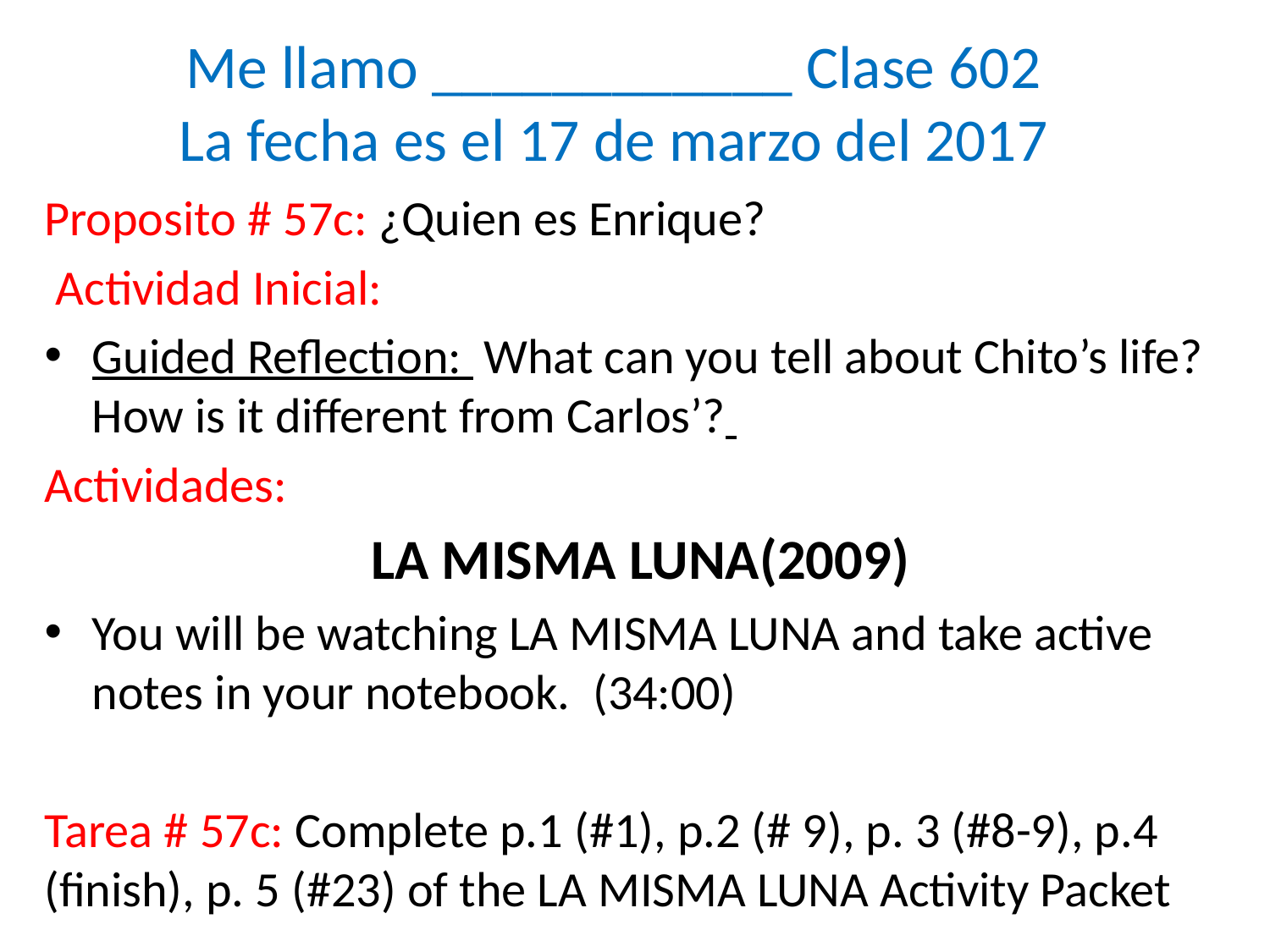

# Me llamo ____________ Clase 602 La fecha es el 17 de marzo del 2017
Proposito # 57c: ¿Quien es Enrique?
 Actividad Inicial:
Guided Reflection:  What can you tell about Chito’s life? How is it different from Carlos’?
Actividades:
LA MISMA LUNA(2009)
You will be watching LA MISMA LUNA and take active notes in your notebook.  (34:00)

Tarea # 57c: Complete p.1 (#1), p.2 (# 9), p. 3 (#8-9), p.4 (finish), p. 5 (#23) of the LA MISMA LUNA Activity Packet